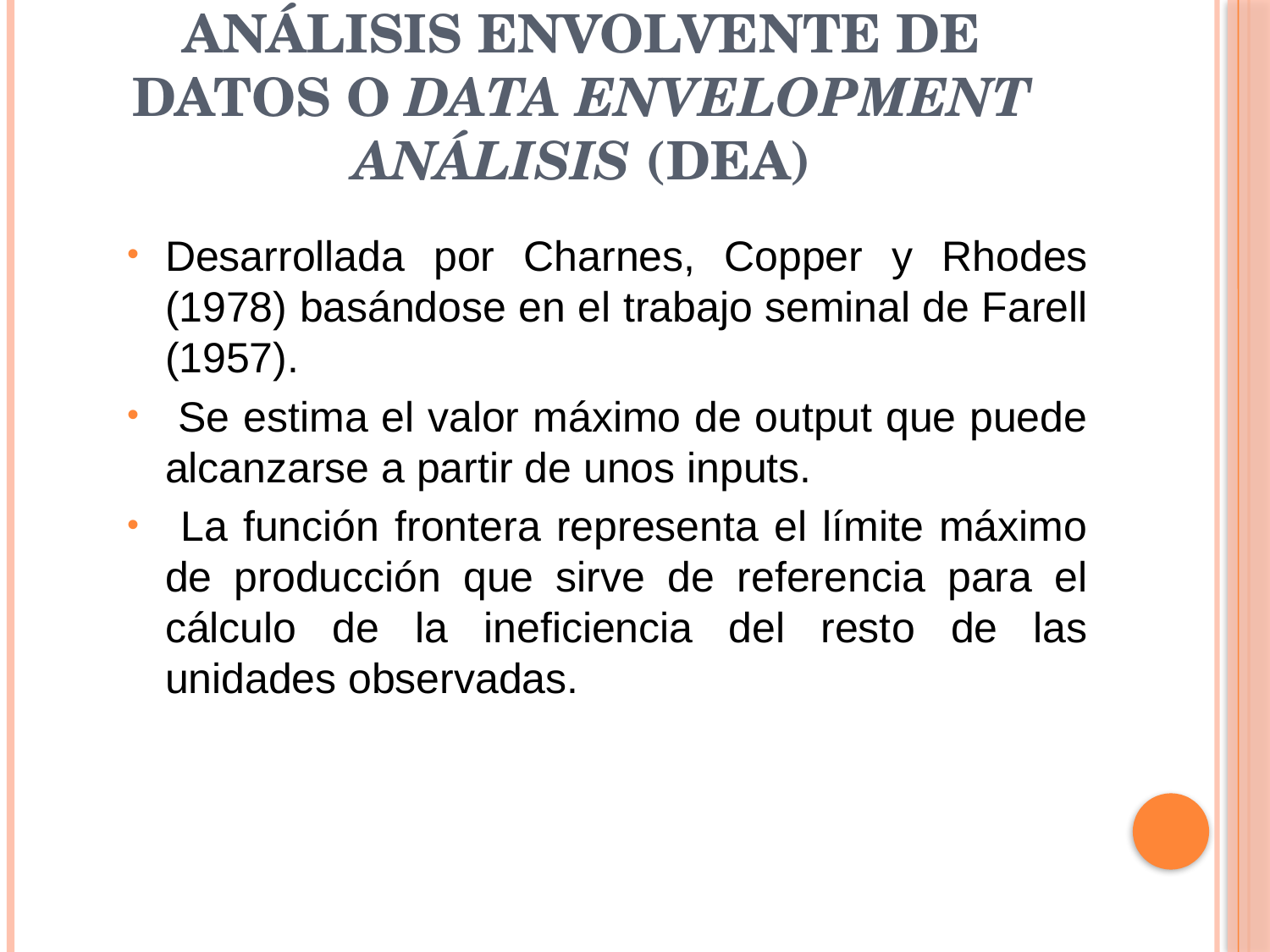

# Análisis Envolvente de Datos o Data Envelopment Análisis (DEA)
Desarrollada por Charnes, Copper y Rhodes (1978) basándose en el trabajo seminal de Farell (1957).
 Se estima el valor máximo de output que puede alcanzarse a partir de unos inputs.
 La función frontera representa el límite máximo de producción que sirve de referencia para el cálculo de la ineficiencia del resto de las unidades observadas.